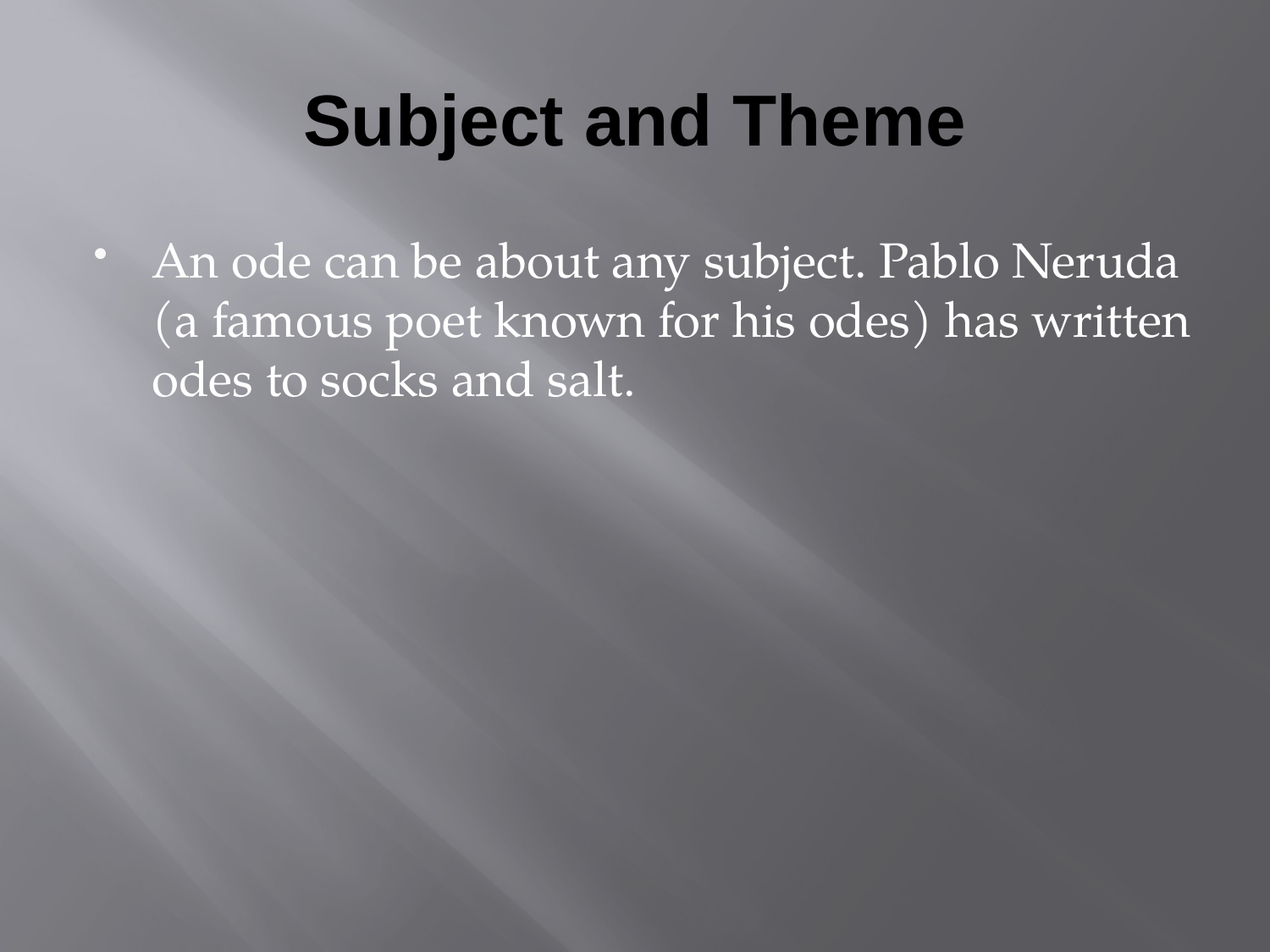

# Subject and Theme
An ode can be about any subject. Pablo Neruda (a famous poet known for his odes) has written odes to socks and salt.